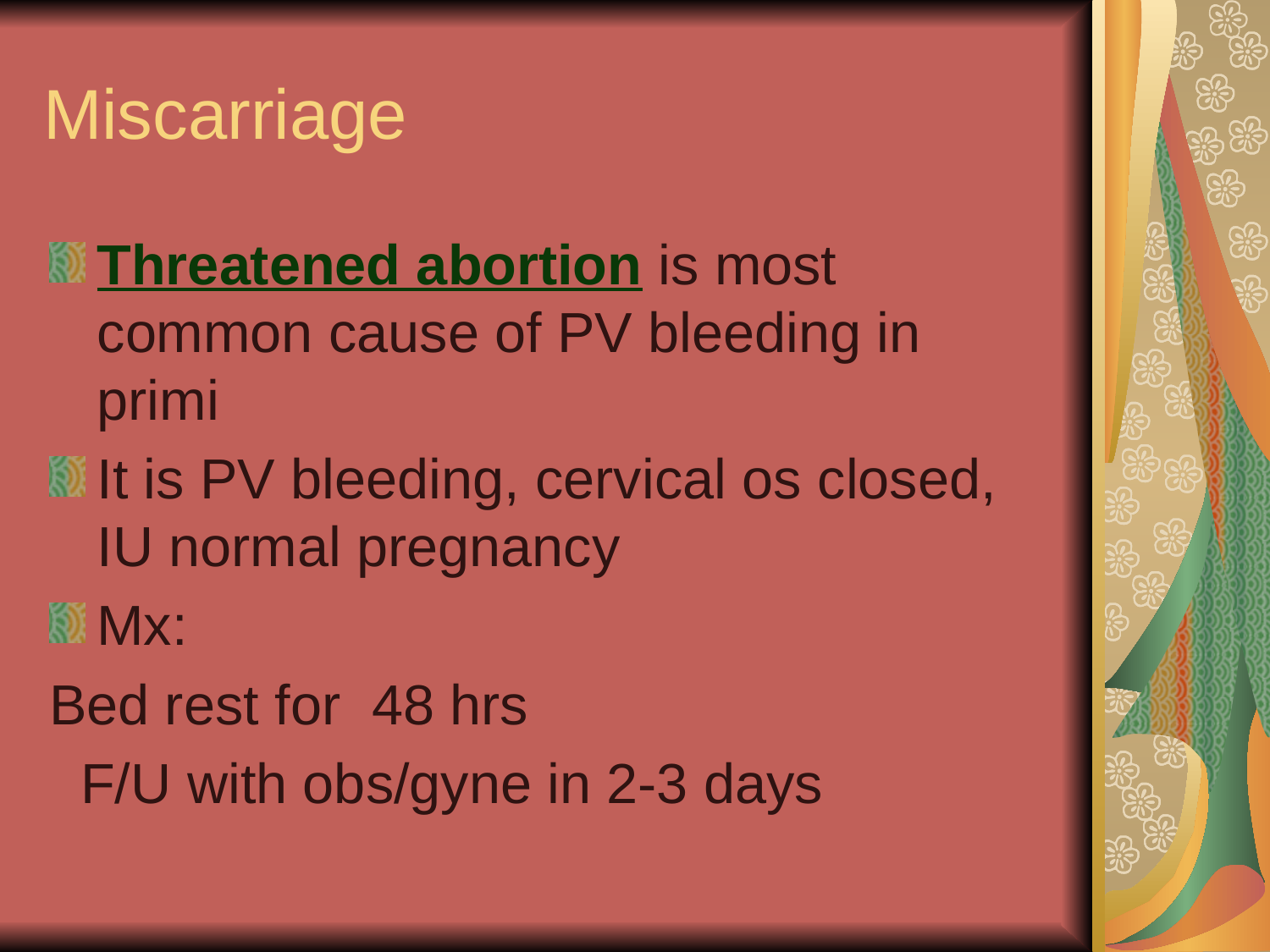

# Miscarriage
Threatened abortion is most common cause of PV bleeding in primi
It is PV bleeding, cervical os closed, IU normal pregnancy
Mx:
Bed rest for  48 hrs
  F/U with obs/gyne in 2-3 days